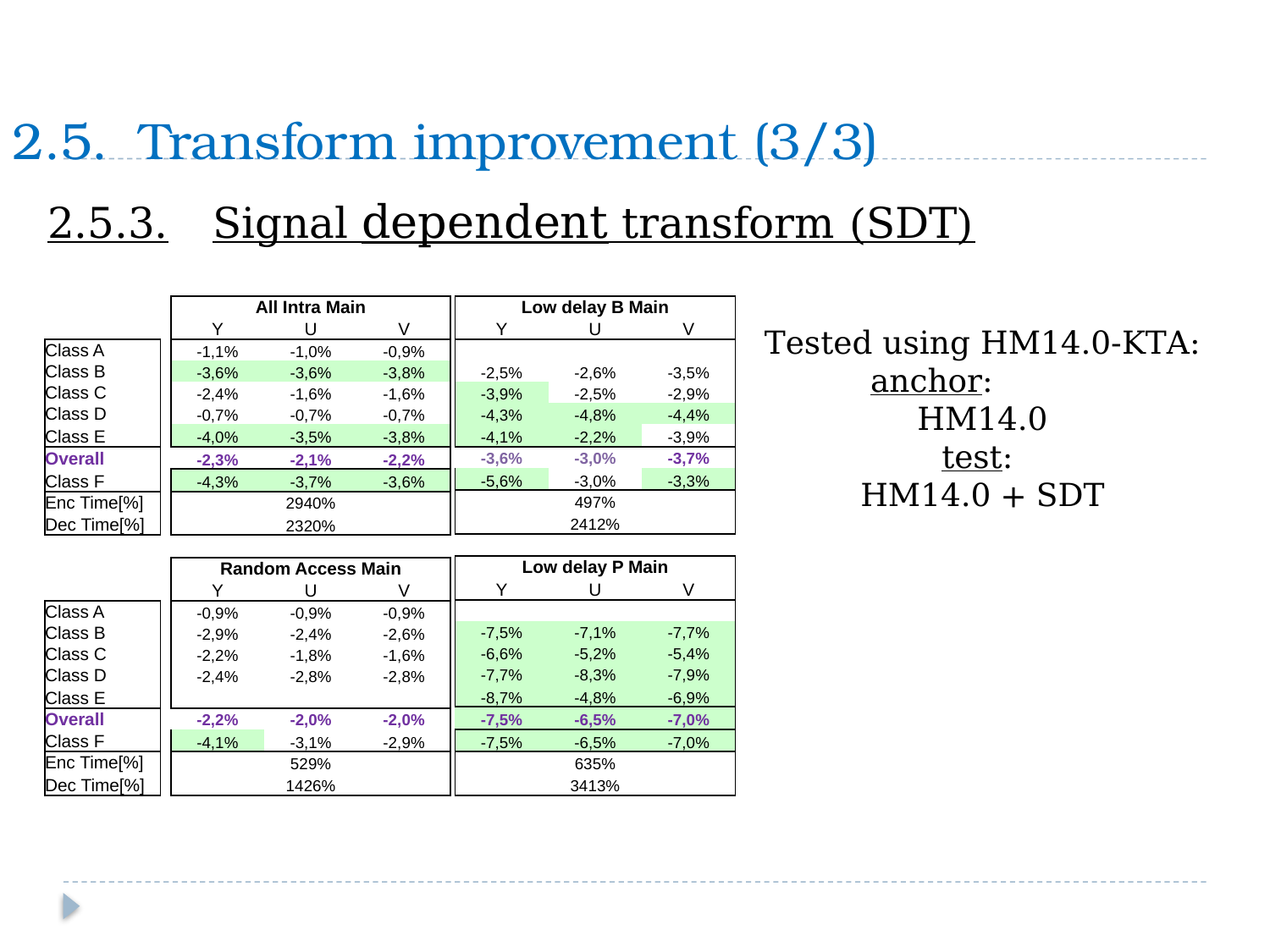

# 2.5.	Transform improvement (3/3)
2.5.3.	Signal dependent transform (SDT)

|  |  | All Intra Main |  |  |
| --- | --- | --- | --- | --- |
|  |  | Y | U | V |
| Class A |  | -1,1% | -1,0% | -0,9% |
| Class B |  | -3,6% | -3,6% | -3,8% |
| Class C |  | -2,4% | -1,6% | -1,6% |
| Class D |  | -0,7% | -0,7% | -0,7% |
| Class E |  | -4,0% | -3,5% | -3,8% |
| Overall |  | -2,3% | -2,1% | -2,2% |
| Class F |  | -4,3% | -3,7% | -3,6% |
| Enc Time[%] |  | 2940% |  |  |
| Dec Time[%] |  | 2320% |  |  |
|  |  |  |  |  |
|  |  | Random Access Main |  |  |
|  |  | Y | U | V |
| Class A |  | -0,9% | -0,9% | -0,9% |
| Class B |  | -2,9% | -2,4% | -2,6% |
| Class C |  | -2,2% | -1,8% | -1,6% |
| Class D |  | -2,4% | -2,8% | -2,8% |
| Class E |  |  |  |  |
| Overall |  | -2,2% | -2,0% | -2,0% |
| Class F |  | -4,1% | -3,1% | -2,9% |
| Enc Time[%] |  | 529% |  |  |
| Dec Time[%] |  | 1426% |  |  |
| Low delay B Main |  |  |
| --- | --- | --- |
| Y | U | V |
|  |  |  |
| -2,5% | -2,6% | -3,5% |
| -3,9% | -2,5% | -2,9% |
| -4,3% | -4,8% | -4,4% |
| -4,1% | -2,2% | -3,9% |
| -3,6% | -3,0% | -3,7% |
| -5,6% | -3,0% | -3,3% |
| 497% |  |  |
| 2412% |  |  |
|  |  |  |
| Low delay P Main |  |  |
| Y | U | V |
|  |  |  |
| -7,5% | -7,1% | -7,7% |
| -6,6% | -5,2% | -5,4% |
| -7,7% | -8,3% | -7,9% |
| -8,7% | -4,8% | -6,9% |
| -7,5% | -6,5% | -7,0% |
| -7,5% | -6,5% | -7,0% |
| 635% |  |  |
| 3413% |  |  |
Tested using HM14.0-KTA:
 anchor:
HM14.0
test:
HM14.0 + SDT